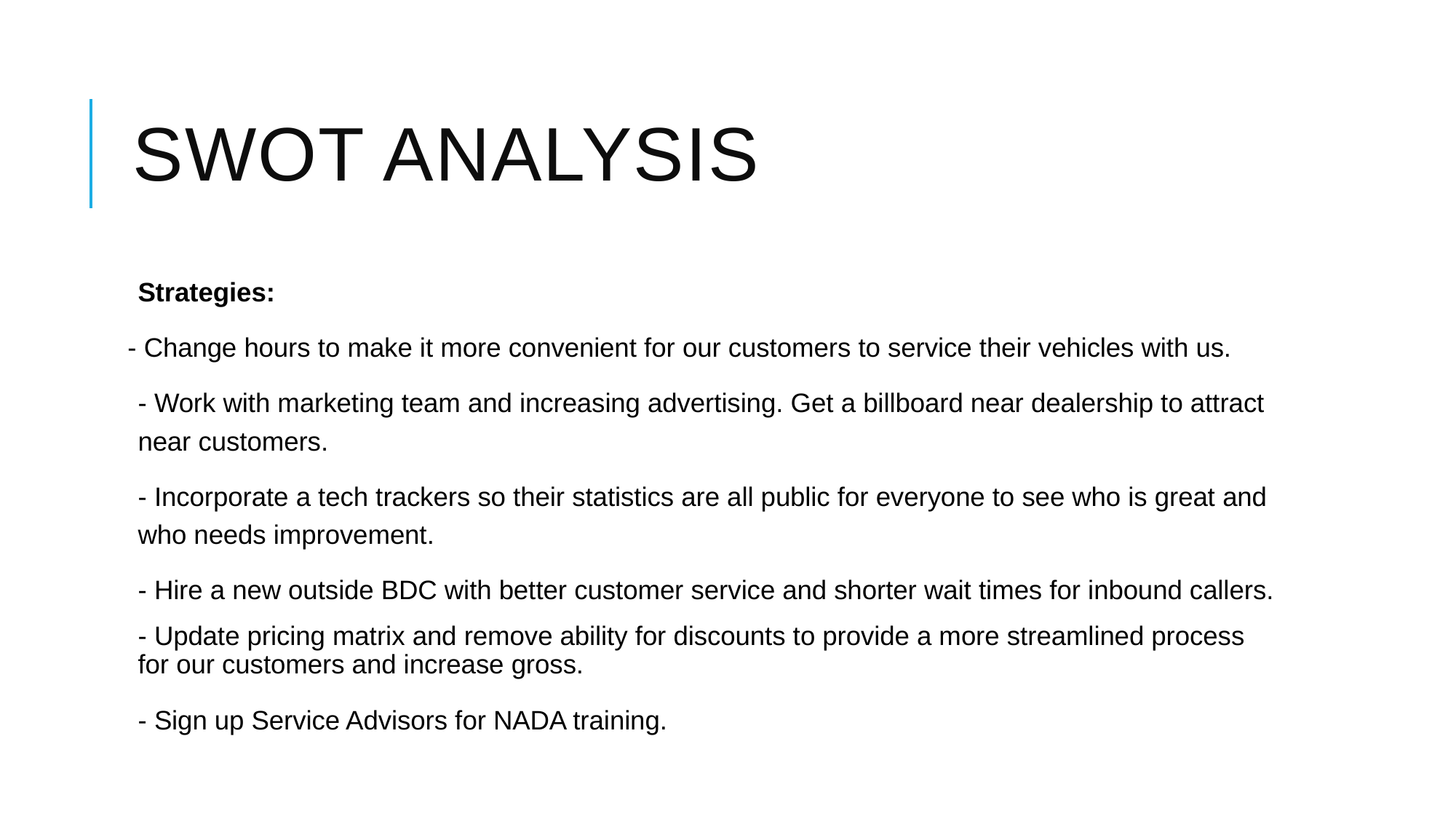

# SWOT Analysis
Strategies:
- Change hours to make it more convenient for our customers to service their vehicles with us.
- Work with marketing team and increasing advertising. Get a billboard near dealership to attract near customers.
- Incorporate a tech trackers so their statistics are all public for everyone to see who is great and who needs improvement.
- Hire a new outside BDC with better customer service and shorter wait times for inbound callers.
- Update pricing matrix and remove ability for discounts to provide a more streamlined process for our customers and increase gross.
- Sign up Service Advisors for NADA training.